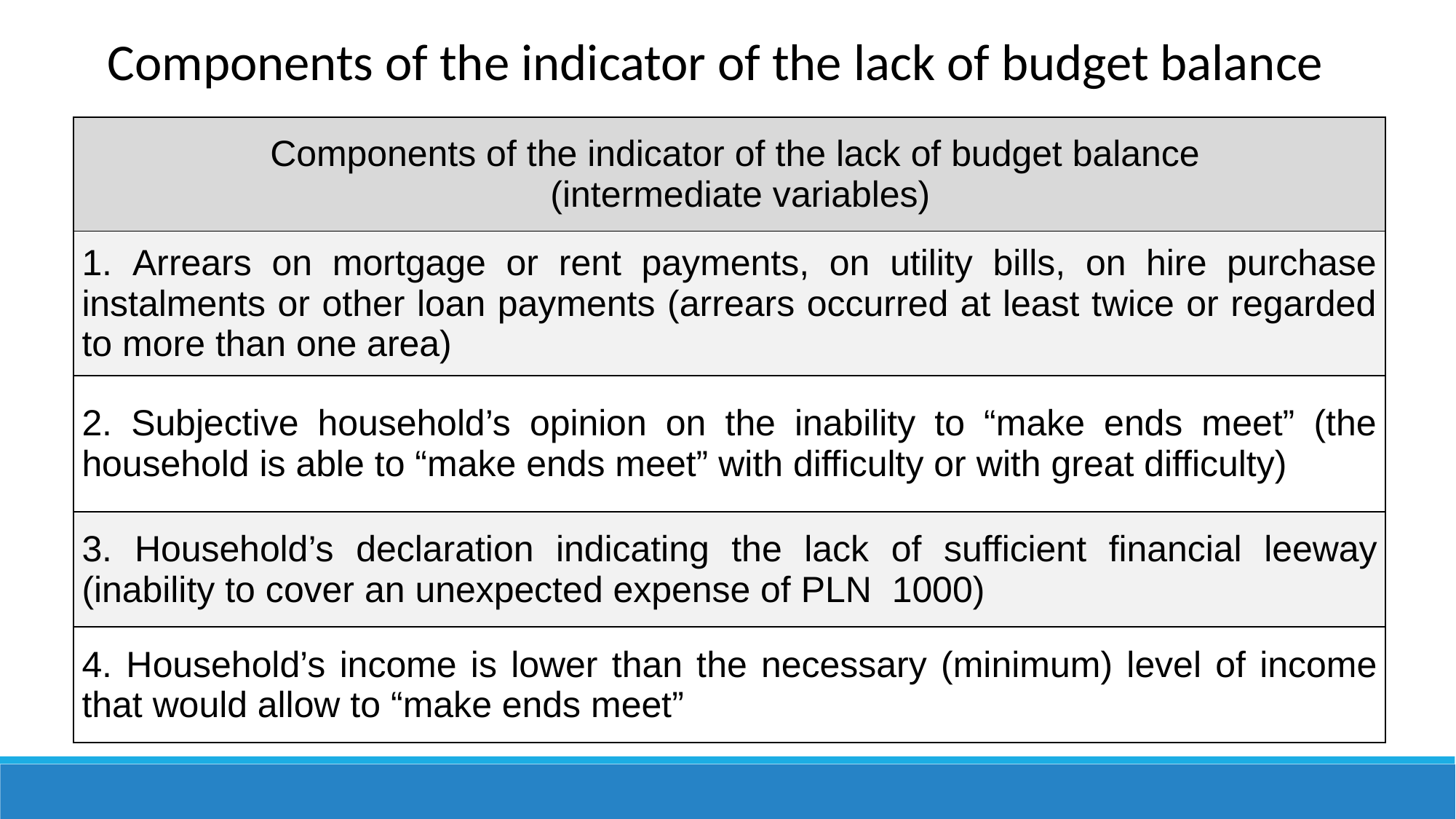

Components of the indicator of the lack of budget balance
| Components of the indicator of the lack of budget balance (intermediate variables) |
| --- |
| 1. Arrears on mortgage or rent payments, on utility bills, on hire purchase instalments or other loan payments (arrears occurred at least twice or regarded to more than one area) |
| 2. Subjective household’s opinion on the inability to “make ends meet” (the household is able to “make ends meet” with difficulty or with great difficulty) |
| 3. Household’s declaration indicating the lack of sufficient financial leeway (inability to cover an unexpected expense of PLN 1000) |
| 4. Household’s income is lower than the necessary (minimum) level of income that would allow to “make ends meet” |